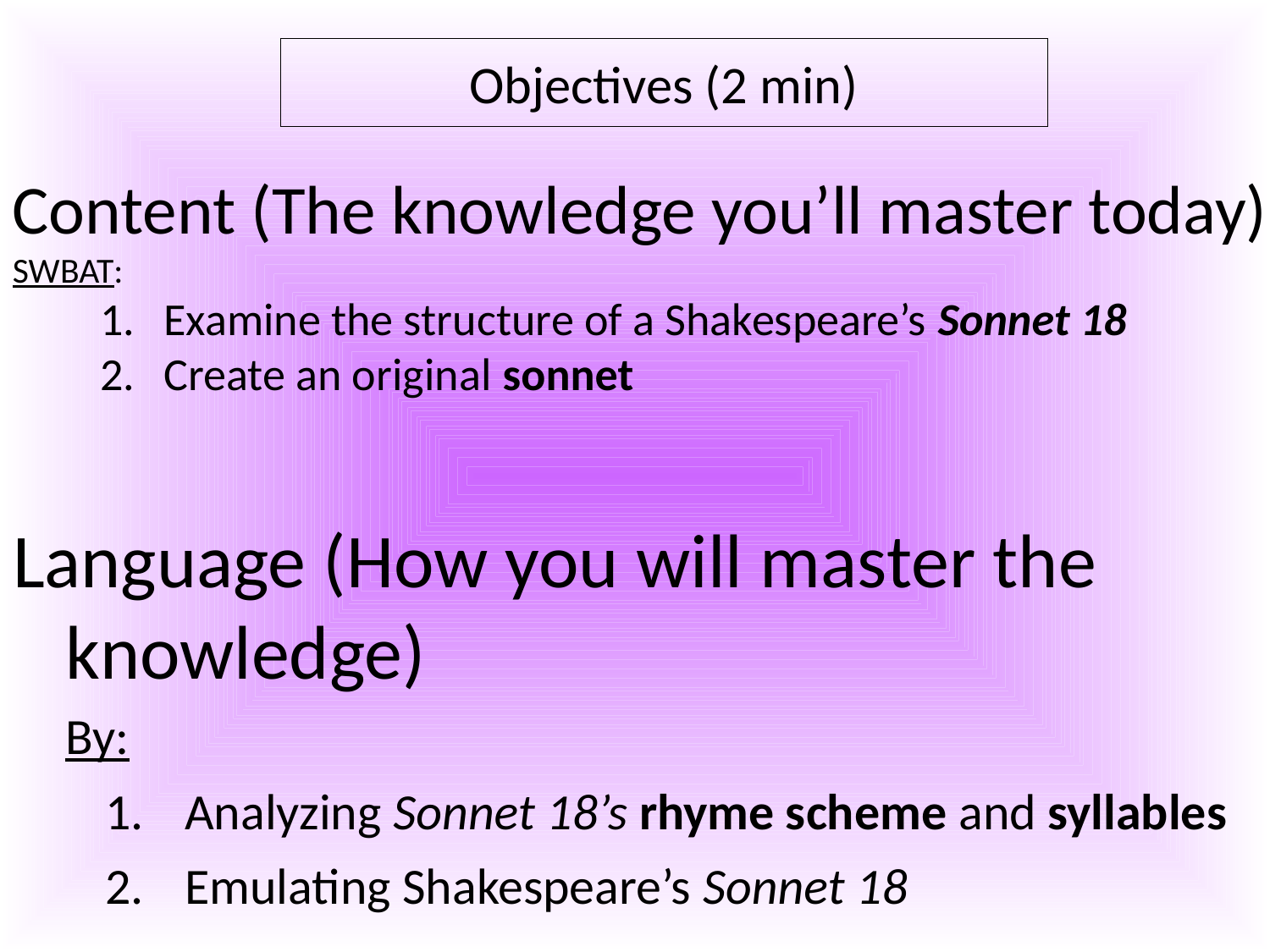

Content (The knowledge you’ll master today)
SWBAT:
Create rough draft classroom norms for 10 different situations
Create class-wide final-draft classroom norms for 10 different situations
Define the word “norm” and explain why it is important to have norms

# Objectives (2 min)
Content (The knowledge you’ll master today)
SWBAT:
Examine the structure of a Shakespeare’s Sonnet 18
Create an original sonnet

Language (How you will master the knowledge)
	By:
Analyzing Sonnet 18’s rhyme scheme and syllables
Emulating Shakespeare’s Sonnet 18